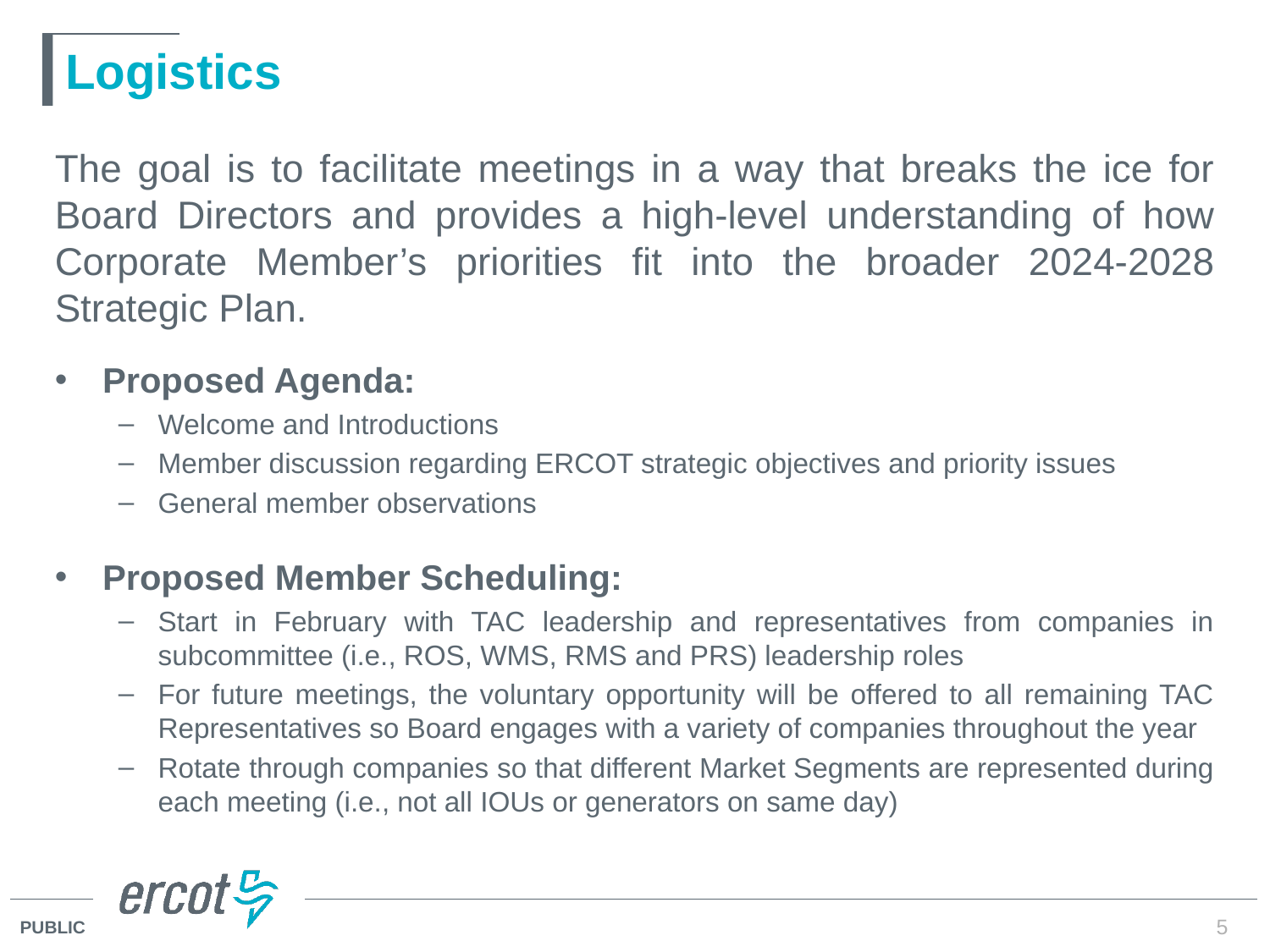

# Logistics
The goal is to facilitate meetings in a way that breaks the ice for Board Directors and provides a high-level understanding of how Corporate Member’s priorities fit into the broader 2024-2028 Strategic Plan.
Proposed Agenda:
Welcome and Introductions
Member discussion regarding ERCOT strategic objectives and priority issues
General member observations

Proposed Member Scheduling:
Start in February with TAC leadership and representatives from companies in subcommittee (i.e., ROS, WMS, RMS and PRS) leadership roles
For future meetings, the voluntary opportunity will be offered to all remaining TAC Representatives so Board engages with a variety of companies throughout the year
Rotate through companies so that different Market Segments are represented during each meeting (i.e., not all IOUs or generators on same day)

5